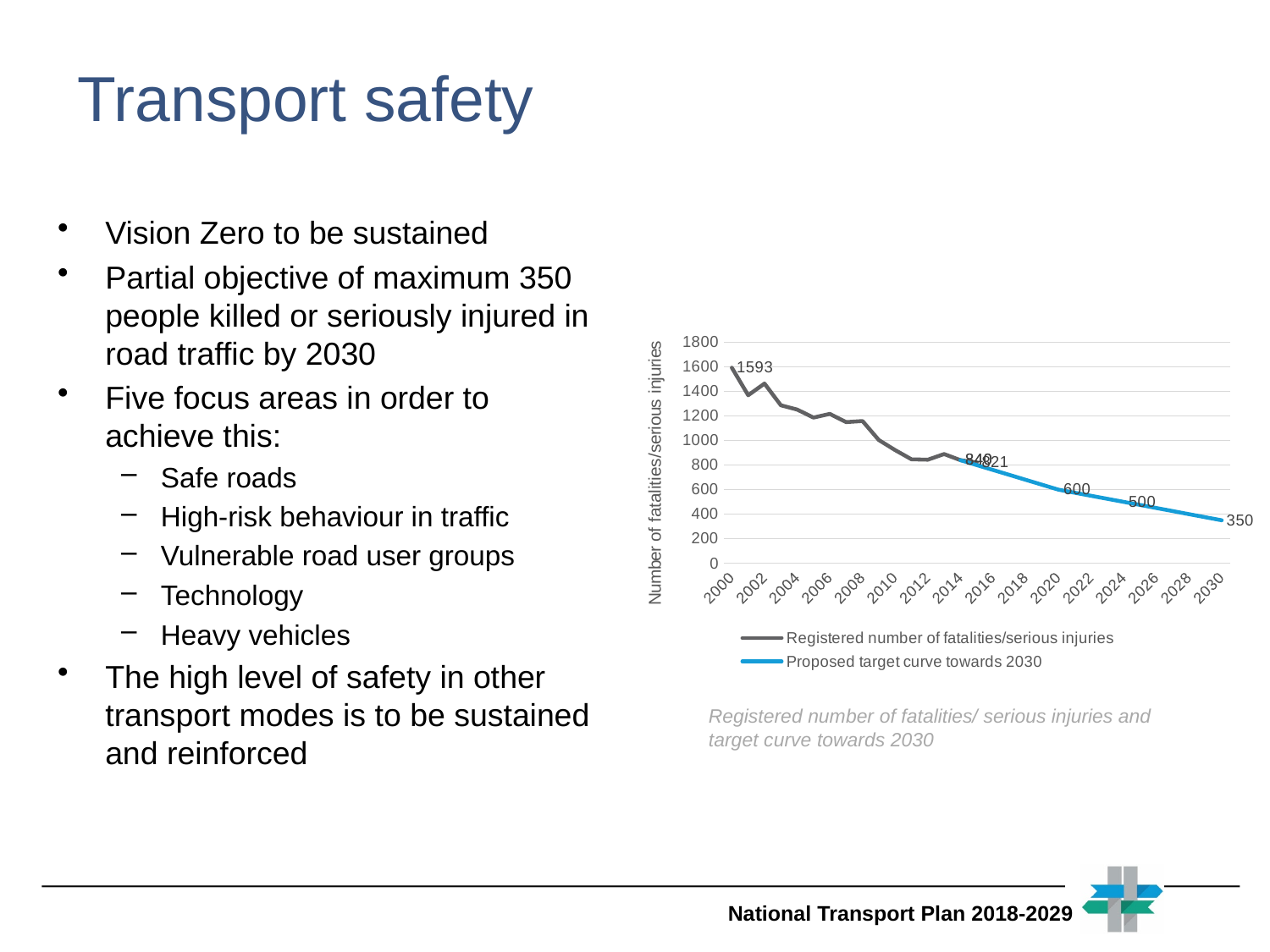

# Transport safety
Vision Zero to be sustained
Partial objective of maximum 350 people killed or seriously injured in road traffic by 2030
Five focus areas in order to achieve this:
Safe roads
High-risk behaviour in traffic
Vulnerable road user groups
Technology
Heavy vehicles
The high level of safety in other transport modes is to be sustained and reinforced

### Chart

| Category | Registered number of fatalities/serious injuries  | Proposed target curve towards 2030 |
|---|---|---|
| 2000 | 1593.0 | None |
| 2001 | 1369.0 | None |
| 2002 | 1464.0 | None |
| 2003 | 1287.0 | None |
| 2004 | 1252.0 | None |
| 2005 | 1187.0 | None |
| 2006 | 1217.0 | None |
| 2007 | 1150.0 | None |
| 2008 | 1159.0 | None |
| 2009 | 1004.0 | None |
| 2010 | 922.0 | None |
| 2011 | 847.0 | None |
| 2012 | 844.0 | None |
| 2013 | 890.0 | None |
| 2014 | 840.0 | 840.0 |
| 2015 | 821.0 | 800.0 |
| 2016 | None | 760.0 |
| 2017 | None | 720.0 |
| 2018 | None | 680.0 |
| 2019 | None | 640.0 |
| 2020 | None | 600.0 |
| 2021 | None | 575.0 |
| 2022 | None | 550.0 |
| 2023 | None | 525.0 |
| 2024 | None | 500.0 |
| 2025 | None | 475.0 |
| 2026 | None | 450.0 |
| 2027 | None | 425.0 |
| 2028 | None | 400.0 |
| 2029 | None | 375.0 |
| 2030 | None | 350.0 |
Registered number of fatalities/ serious injuries and target curve towards 2030